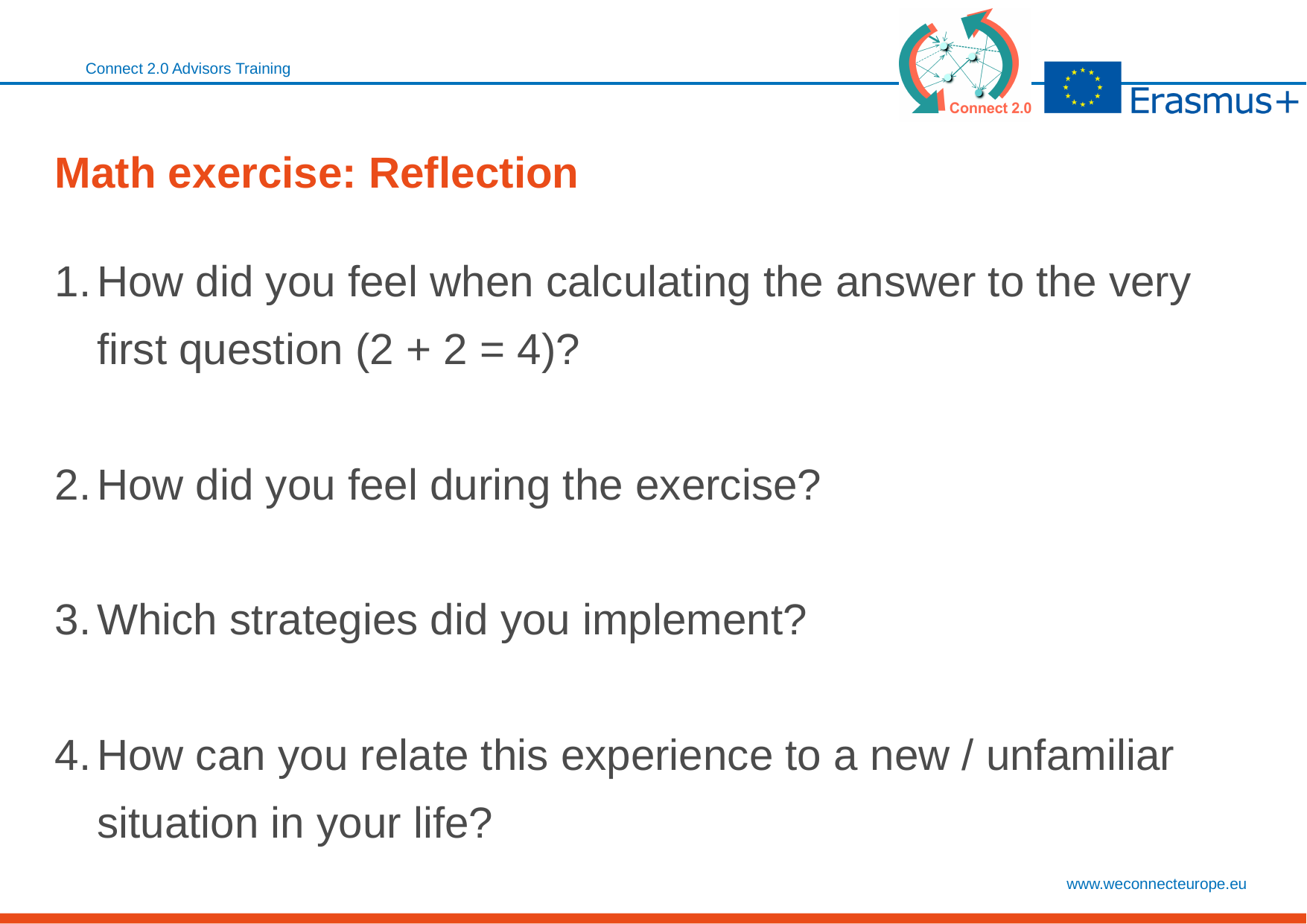

Connect 2.0 Advisors Training
# Math exercise: Reflection
How did you feel when calculating the answer to the very first question (2 + 2 = 4)?

How did you feel during the exercise?

Which strategies did you implement?

How can you relate this experience to a new / unfamiliar situation in your life?